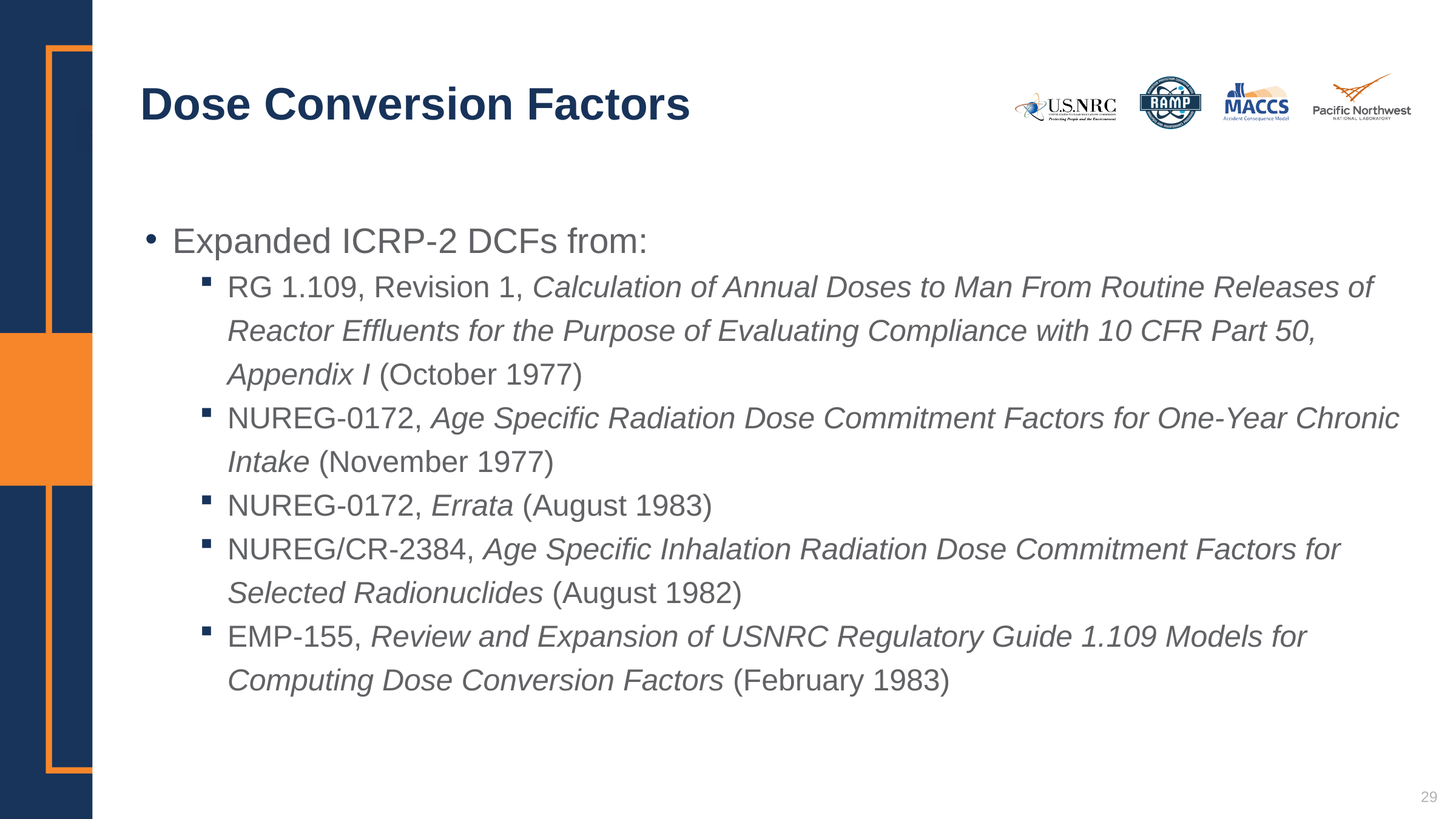

# Dose Conversion Factors
Expanded ICRP-2 DCFs from:
RG 1.109, Revision 1, Calculation of Annual Doses to Man From Routine Releases of Reactor Effluents for the Purpose of Evaluating Compliance with 10 CFR Part 50, Appendix I (October 1977)
NUREG-0172, Age Specific Radiation Dose Commitment Factors for One-Year Chronic Intake (November 1977)
NUREG-0172, Errata (August 1983)
NUREG/CR-2384, Age Specific Inhalation Radiation Dose Commitment Factors for Selected Radionuclides (August 1982)
EMP-155, Review and Expansion of USNRC Regulatory Guide 1.109 Models for Computing Dose Conversion Factors (February 1983)

29